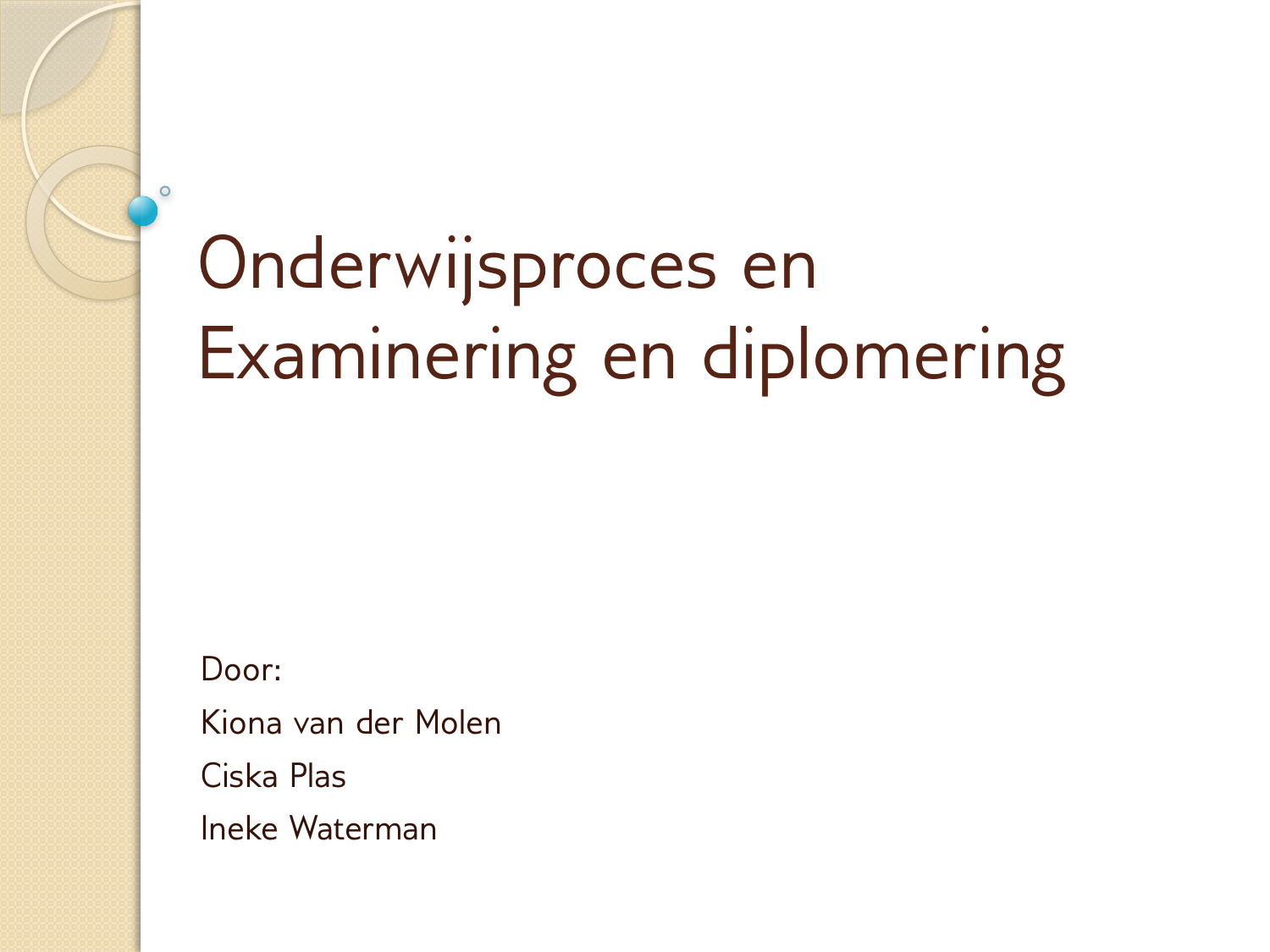

# Onderwijsproces en Examinering en diplomering
Door:
Kiona van der Molen
Ciska Plas
Ineke Waterman